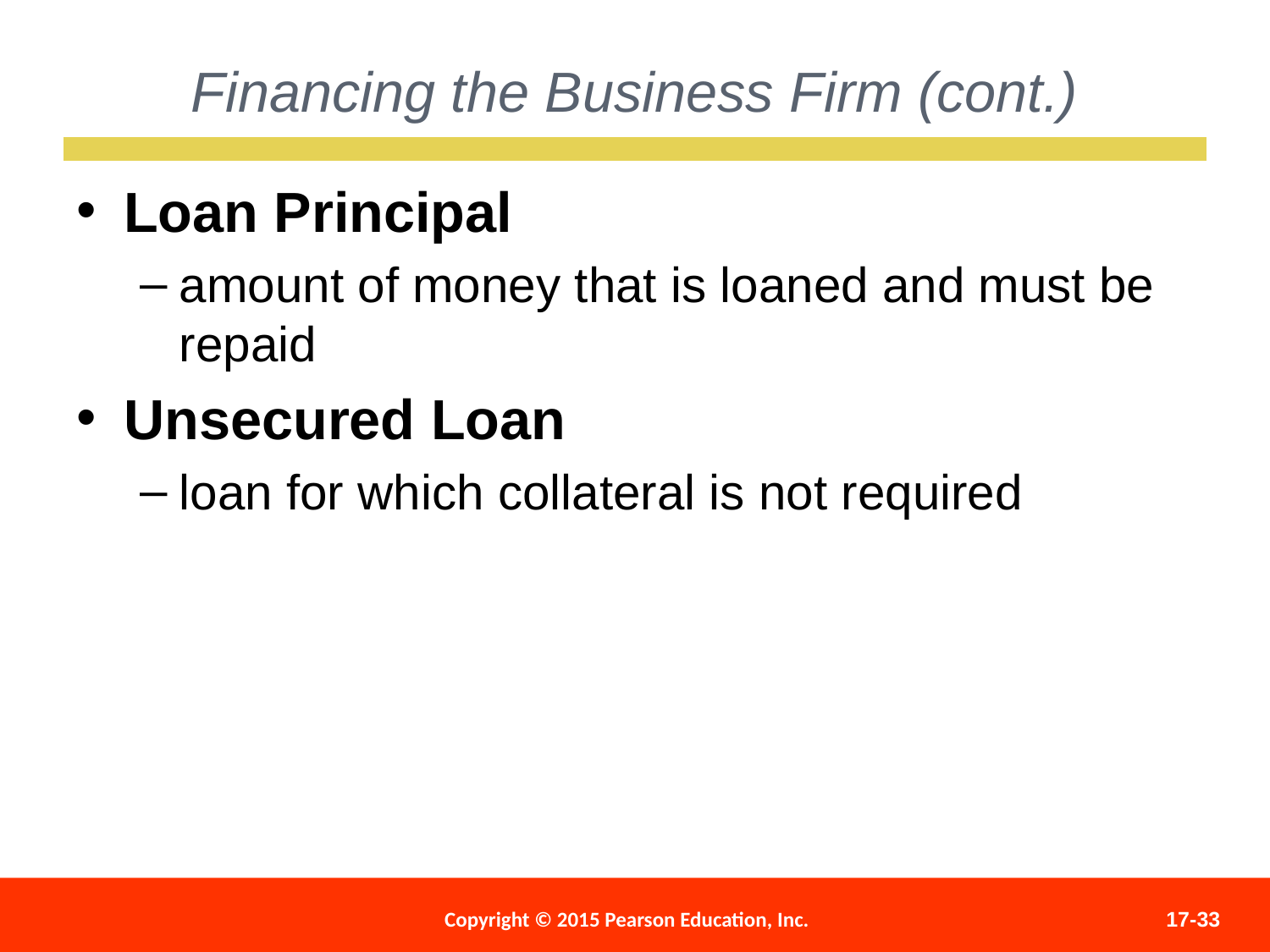

Financing the Business Firm (cont.)
Loan Principal
amount of money that is loaned and must be repaid
Unsecured Loan
loan for which collateral is not required